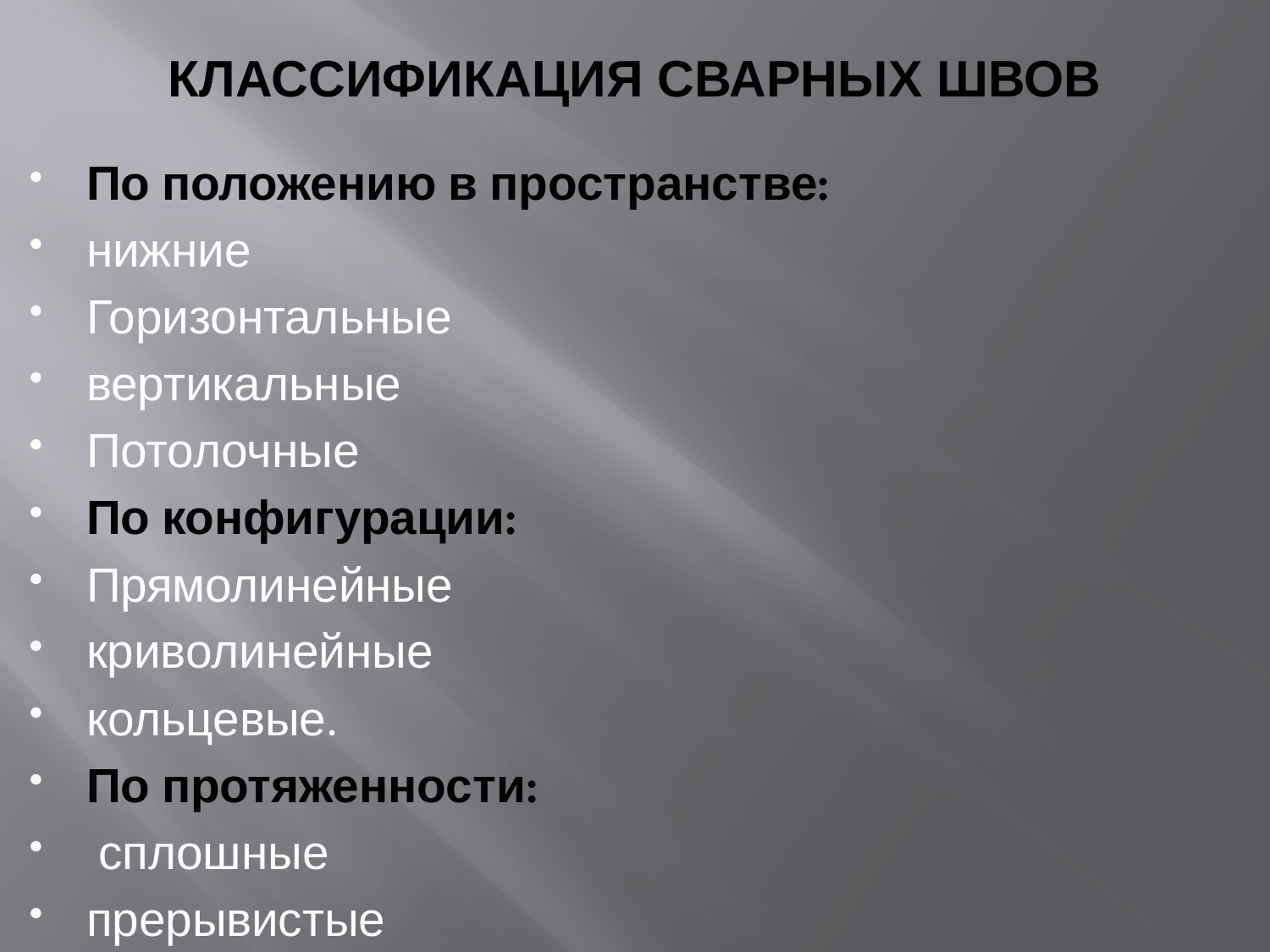

# КЛАССИФИКАЦИЯ СВАРНЫХ ШВОВ
По положению в пространстве:
нижние
Горизонтальные
вертикальные
Потолочные
По конфигурации:
Прямолинейные
криволинейные
кольцевые.
По протяженности:
 сплошные
прерывистые